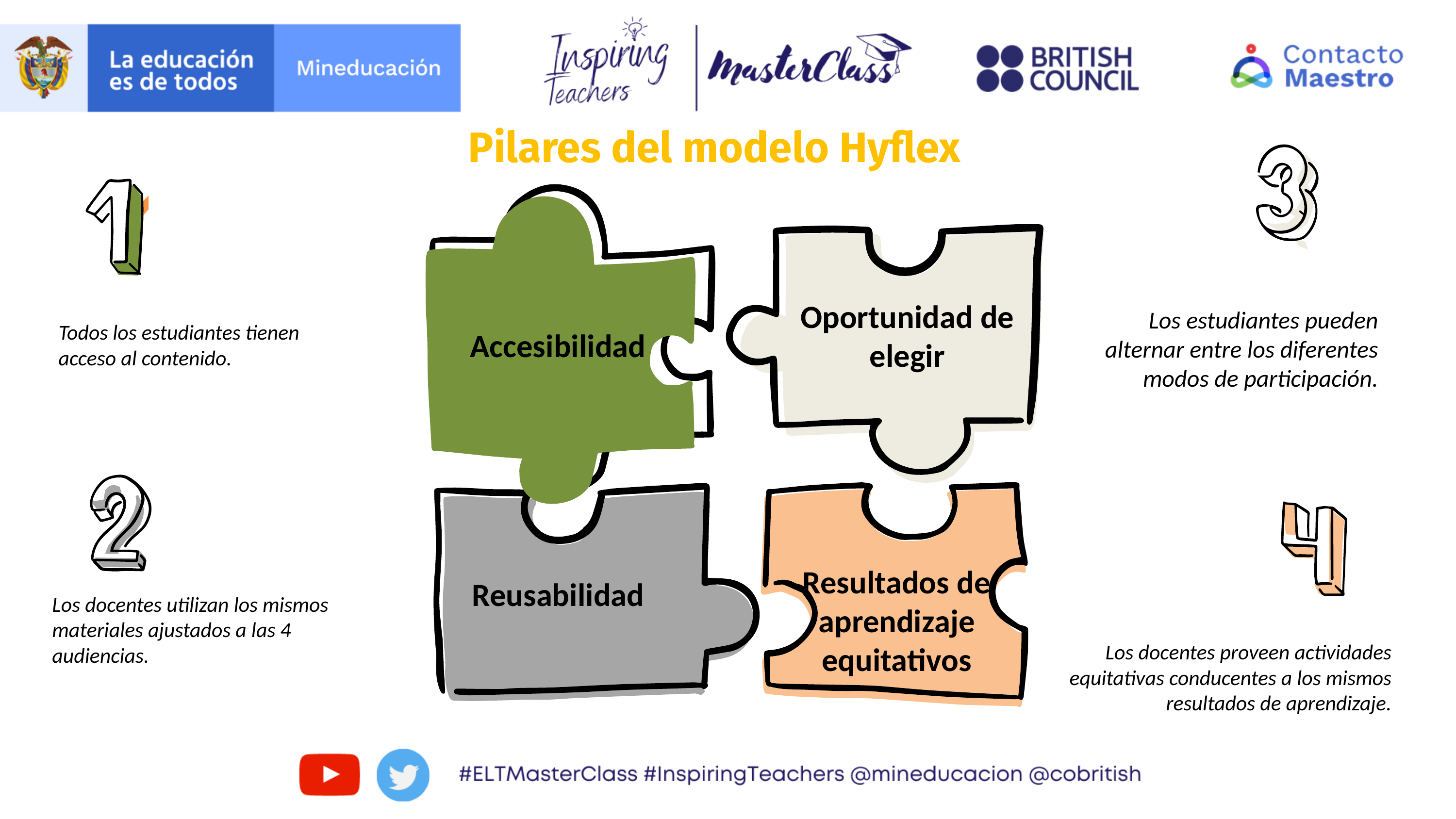

# Pilares del modelo Hyflex

Todos los estudiantes tienen acceso al contenido.
Los estudiantes pueden alternar entre los diferentes modos de participación.
Oportunidad de elegir
Accesibilidad

Los docentes utilizan los mismos materiales ajustados a las 4 audiencias.

Resultados de aprendizaje equitativos
Reusabilidad
Los docentes proveen actividades equitativas conducentes a los mismos resultados de aprendizaje.